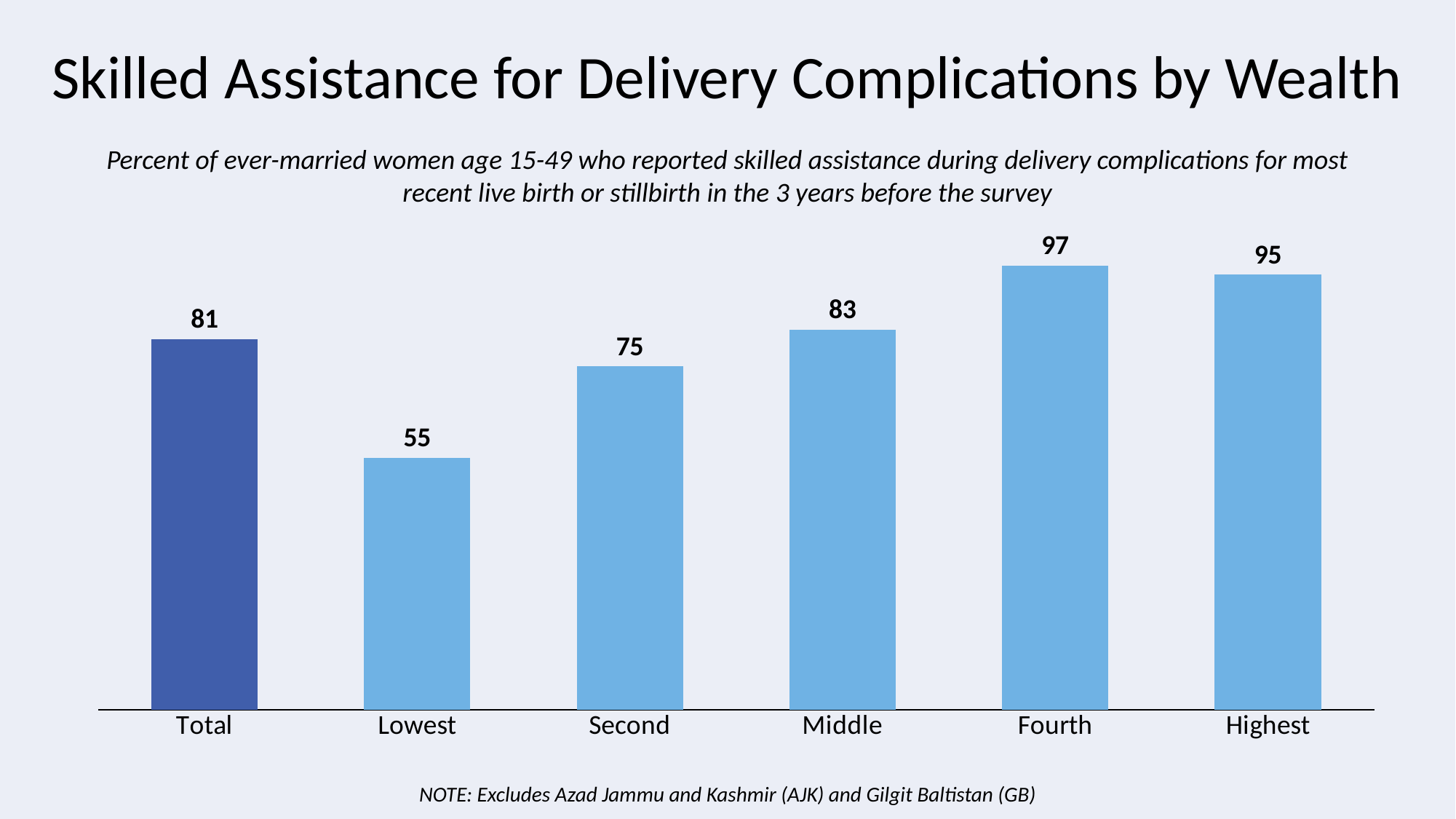

# Skilled Assistance for Delivery Complications by Wealth
Percent of ever-married women age 15-49 who reported skilled assistance during delivery complications for most recent live birth or stillbirth in the 3 years before the survey

### Chart

| Category | Mother |
|---|---|
| Total | 81.0 |
| Lowest | 55.0 |
| Second | 75.0 |
| Middle | 83.0 |
| Fourth | 97.0 |
| Highest | 95.0 |
NOTE: Excludes Azad Jammu and Kashmir (AJK) and Gilgit Baltistan (GB)